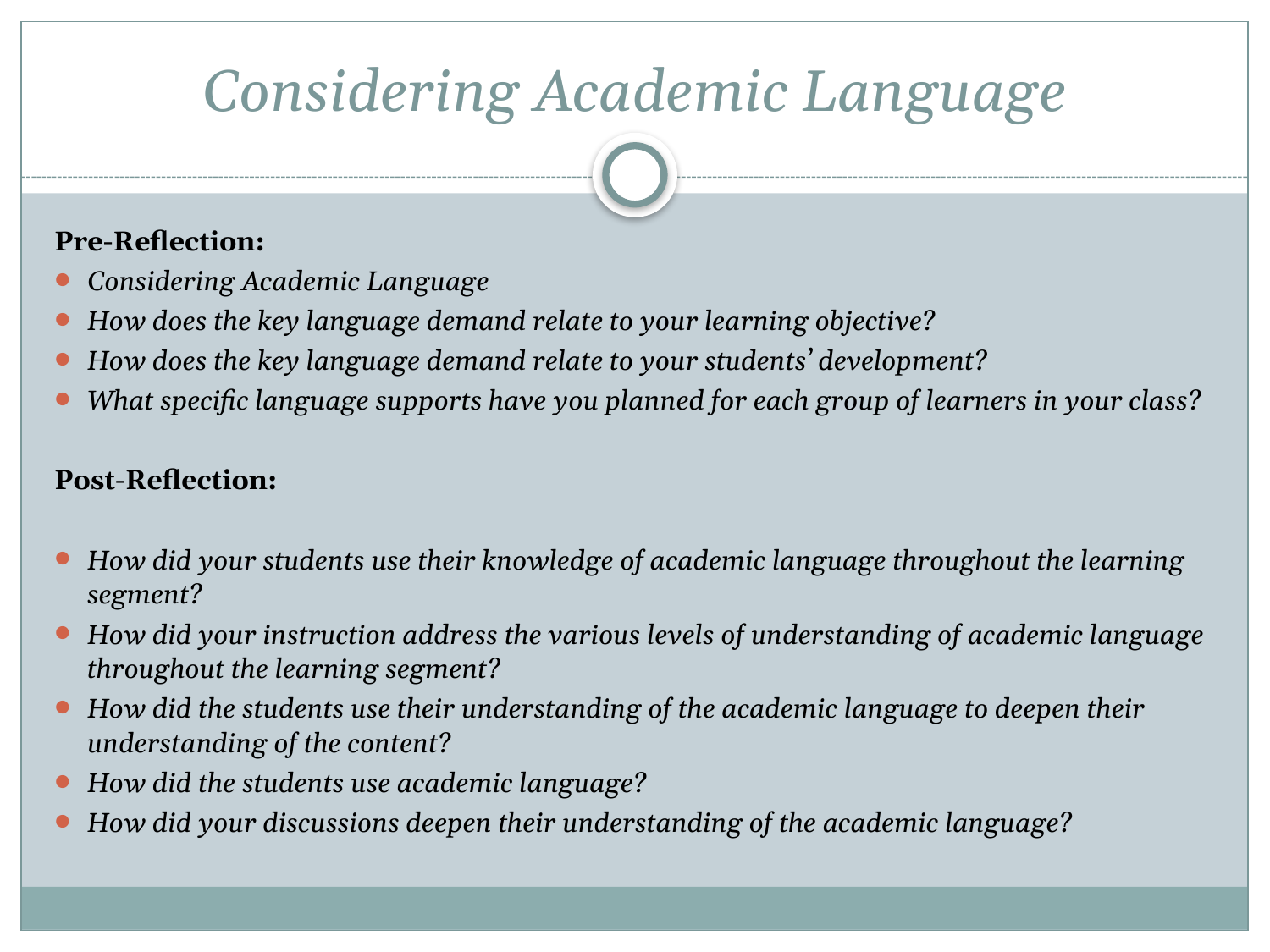

# Considering Academic Language
Pre-Reflection:
Considering Academic Language
How does the key language demand relate to your learning objective?
How does the key language demand relate to your students’ development?
What specific language supports have you planned for each group of learners in your class?

Post-Reflection:

How did your students use their knowledge of academic language throughout the learning segment?
How did your instruction address the various levels of understanding of academic language throughout the learning segment?
How did the students use their understanding of the academic language to deepen their understanding of the content?
How did the students use academic language?
How did your discussions deepen their understanding of the academic language?